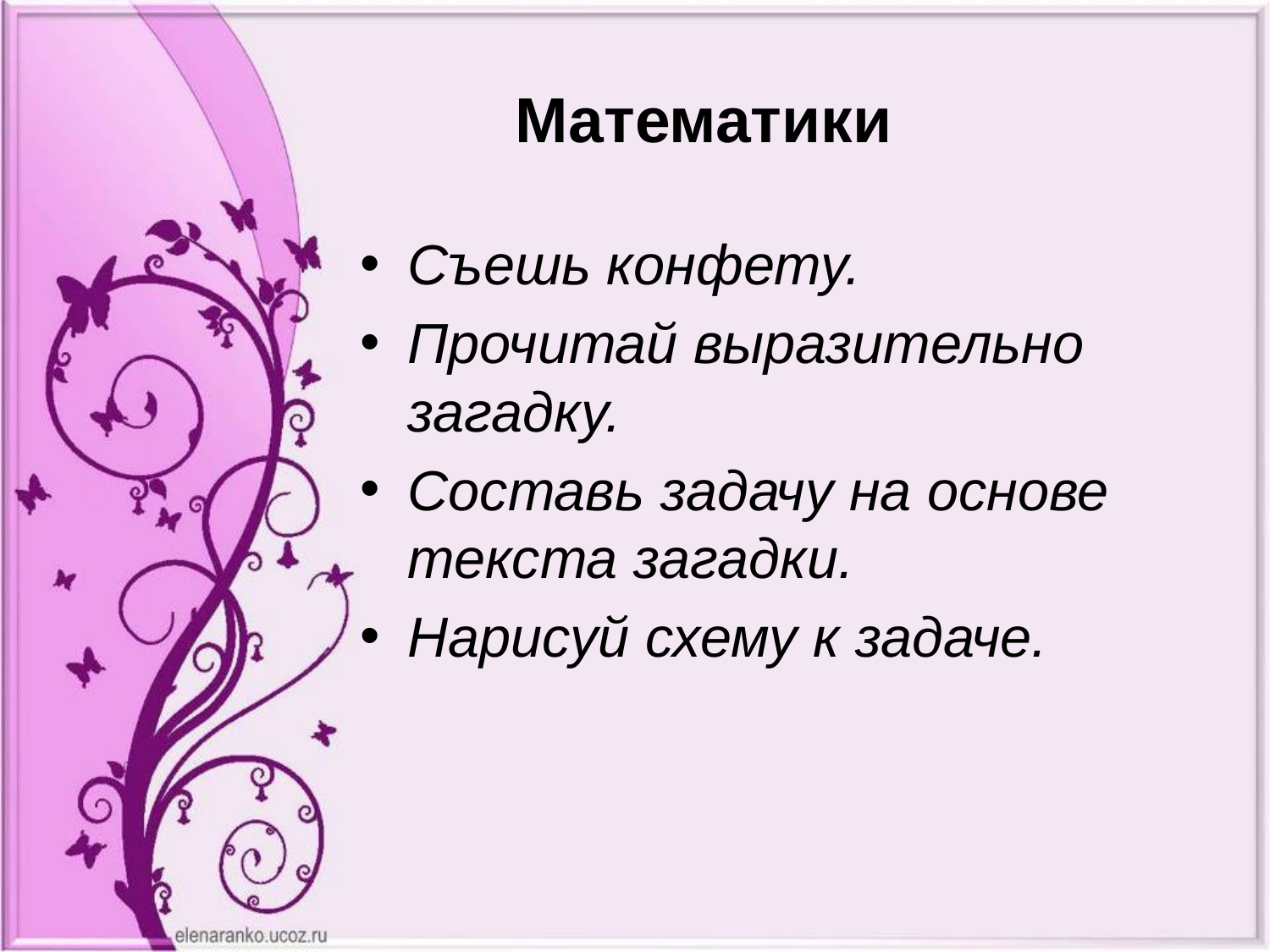

# Математики
Съешь конфету.
Прочитай выразительно загадку.
Составь задачу на основе текста загадки.
Нарисуй схему к задаче.